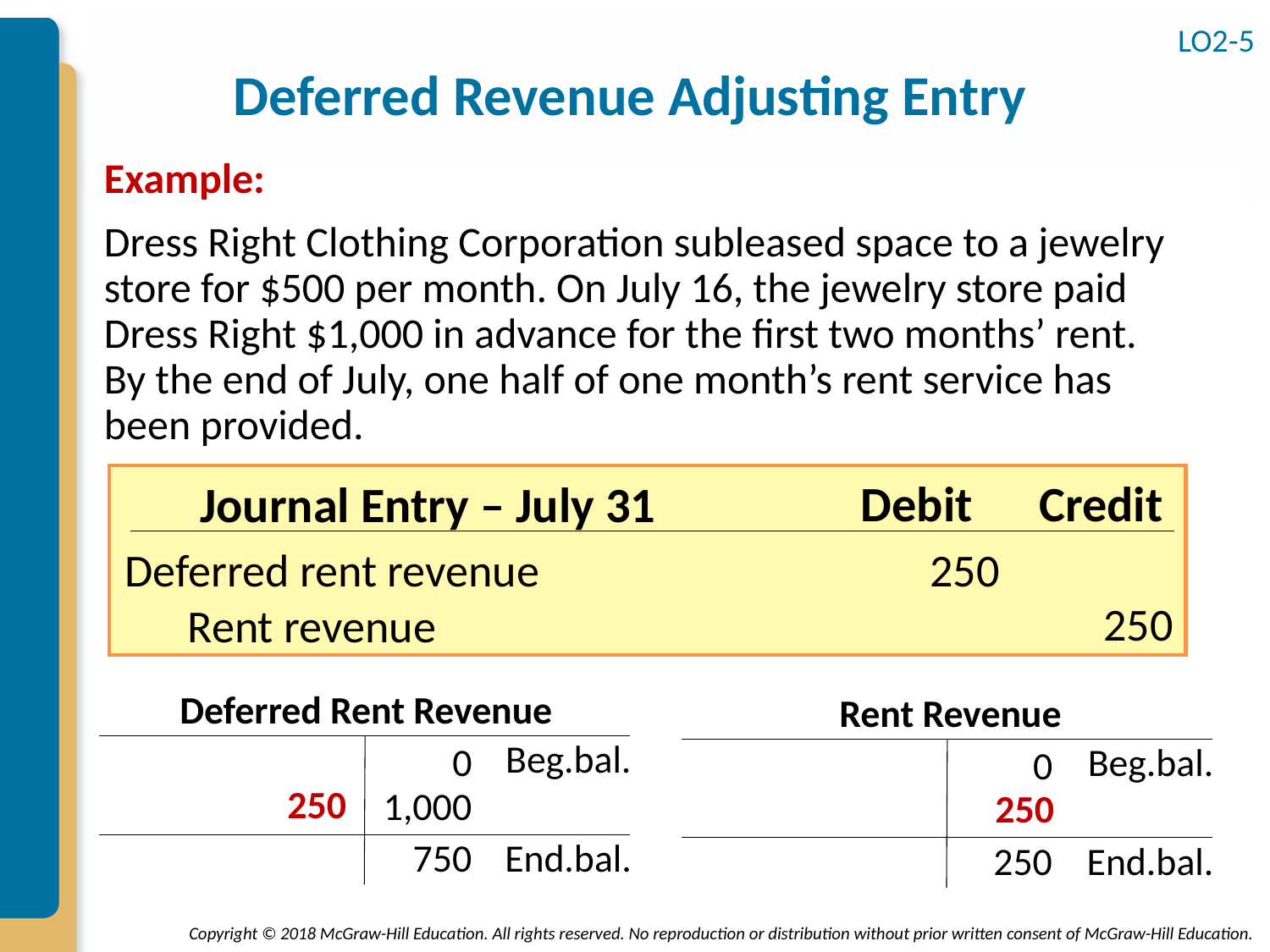

LO2-5
# Deferred Revenue Adjusting Entry
Example:
Dress Right Clothing Corporation subleased space to a jewelry store for $500 per month. On July 16, the jewelry store paid Dress Right $1,000 in advance for the first two months’ rent. By the end of July, one half of one month’s rent service has been provided.

Debit
Credit
Journal Entry – July 31
Deferred rent revenue
250
250
Rent revenue
Deferred Rent Revenue
Beg.bal.
0
1,000
End.bal.
750
Rent Revenue
Beg.bal.
0
End.bal.
250
250
250